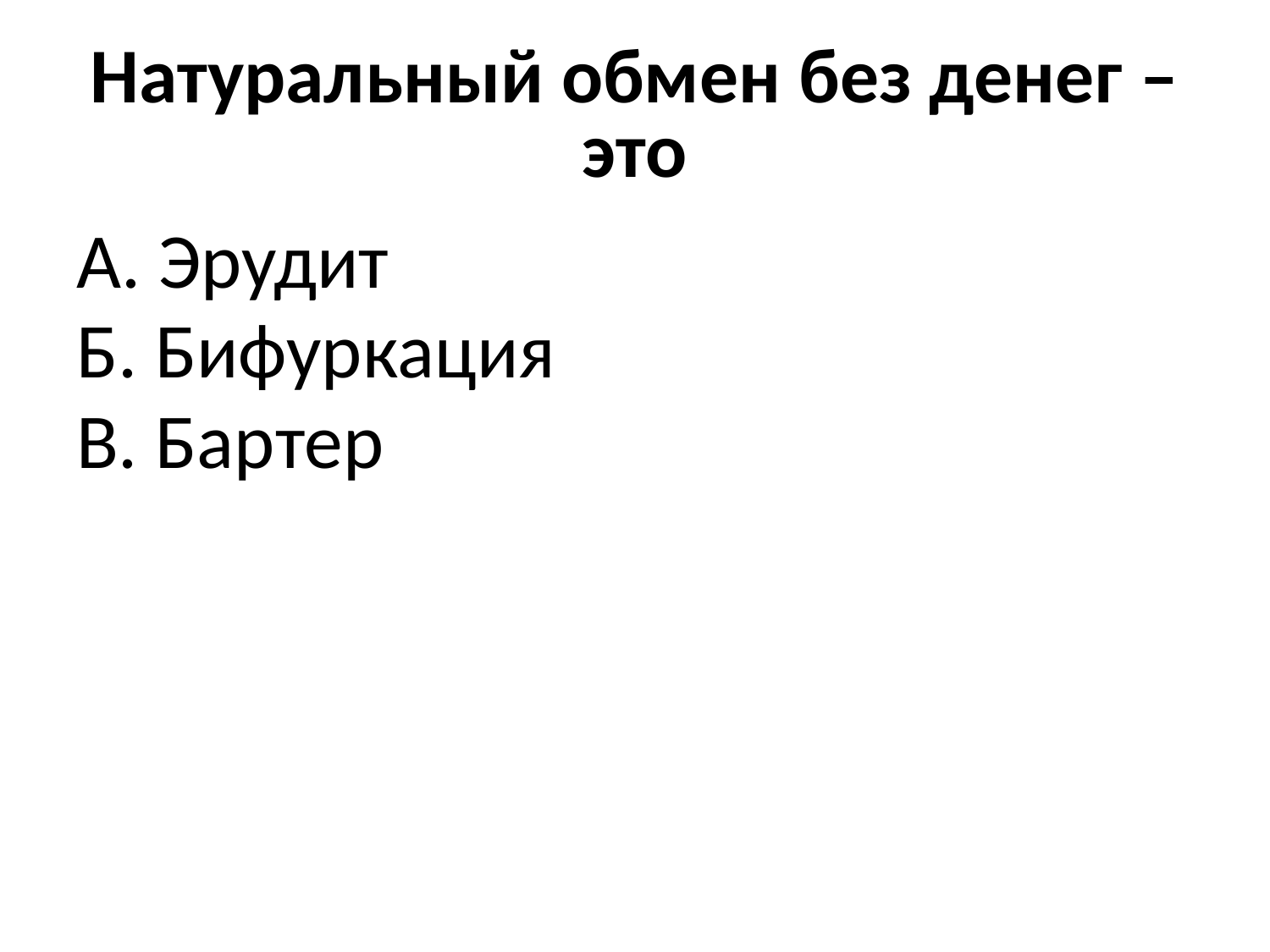

# Натуральный обмен без денег – это
А. Эрудит
Б. Бифуркация
В. Бартер